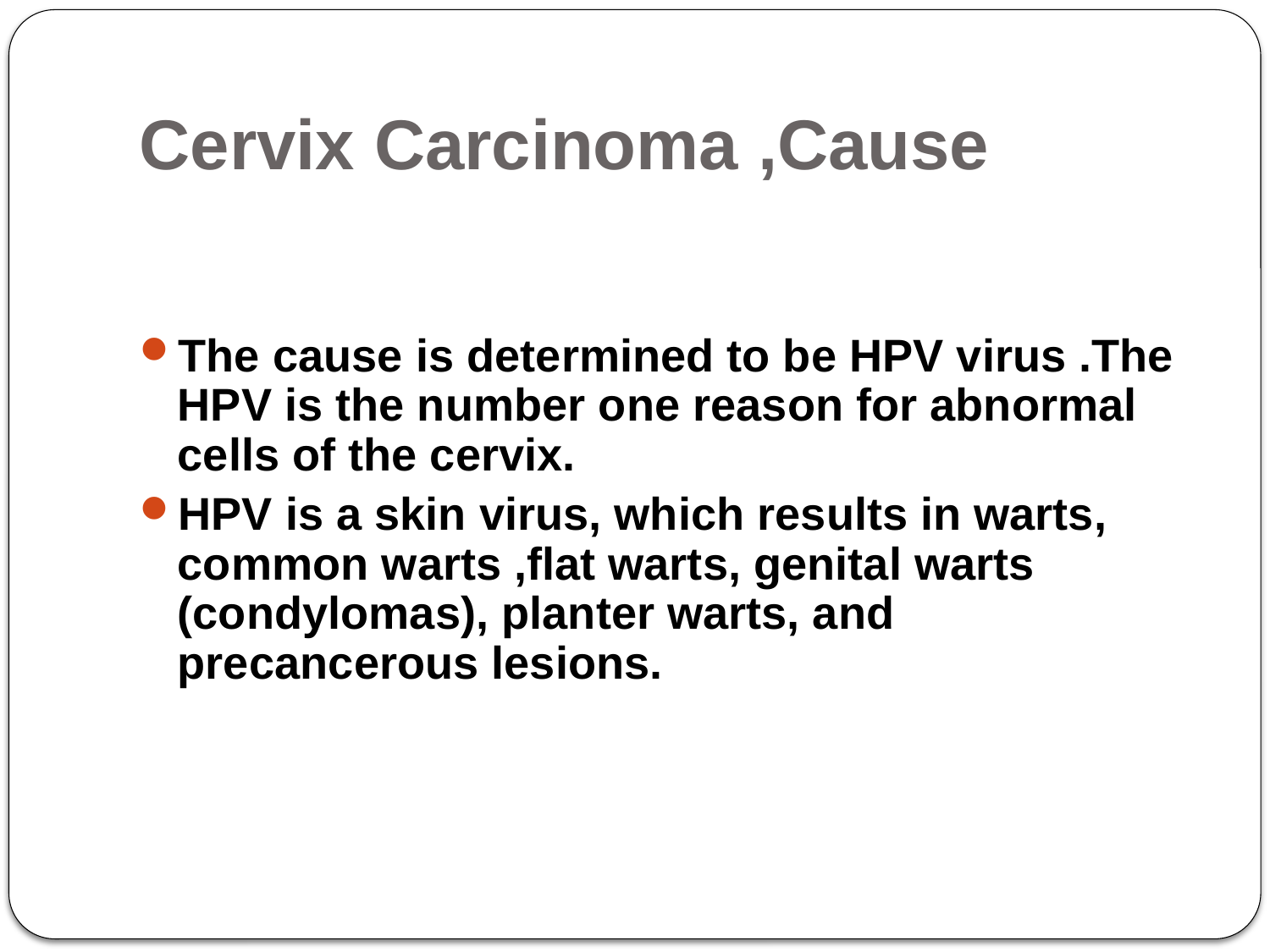

# Cervix Carcinoma ,Cause

The cause is determined to be HPV virus .The HPV is the number one reason for abnormal cells of the cervix.
HPV is a skin virus, which results in warts, common warts ,flat warts, genital warts (condylomas), planter warts, and precancerous lesions.